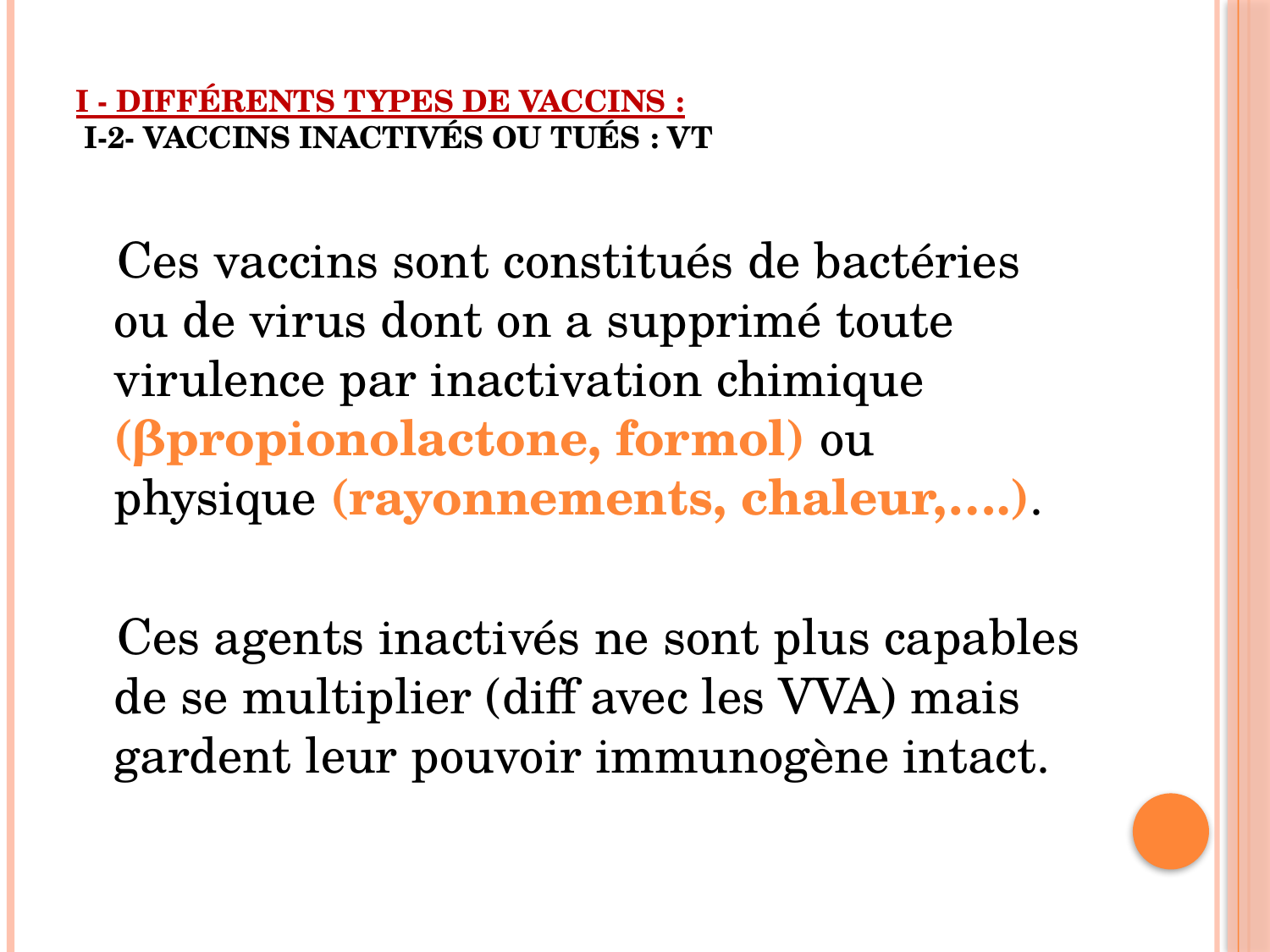

# I - Différents types de vaccins : I-2- Vaccins inactivés ou tués : VT
   Ces vaccins sont constitués de bactéries ou de virus dont on a supprimé toute virulence par inactivation chimique (βpropionolactone, formol) ou physique (rayonnements, chaleur,….).

   Ces agents inactivés ne sont plus capables de se multiplier (diff avec les VVA) mais gardent leur pouvoir immunogène intact.